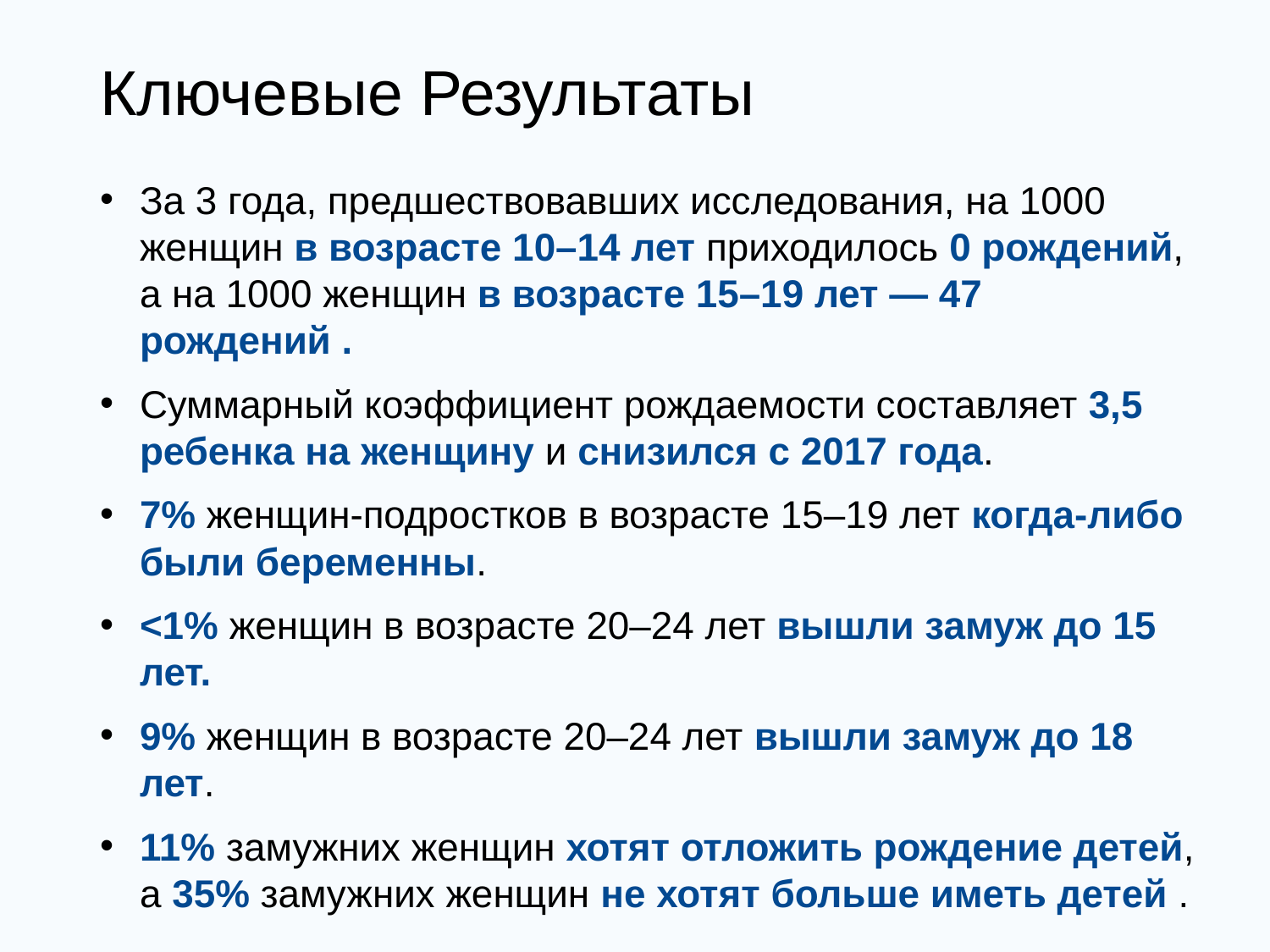

# Ключевые Результаты
За 3 года, предшествовавших исследования, на 1000 женщин в возрасте 10–14 лет приходилось 0 рождений, а на 1000 женщин в возрасте 15–19 лет — 47 рождений .
Суммарный коэффициент рождаемости составляет 3,5 ребенка на женщину и снизился с 2017 года.
7% женщин-подростков в возрасте 15–19 лет когда-либо были беременны.
<1% женщин в возрасте 20–24 лет вышли замуж до 15 лет.
9% женщин в возрасте 20–24 лет вышли замуж до 18 лет.
11% замужних женщин хотят отложить рождение детей, а 35% замужних женщин не хотят больше иметь детей .